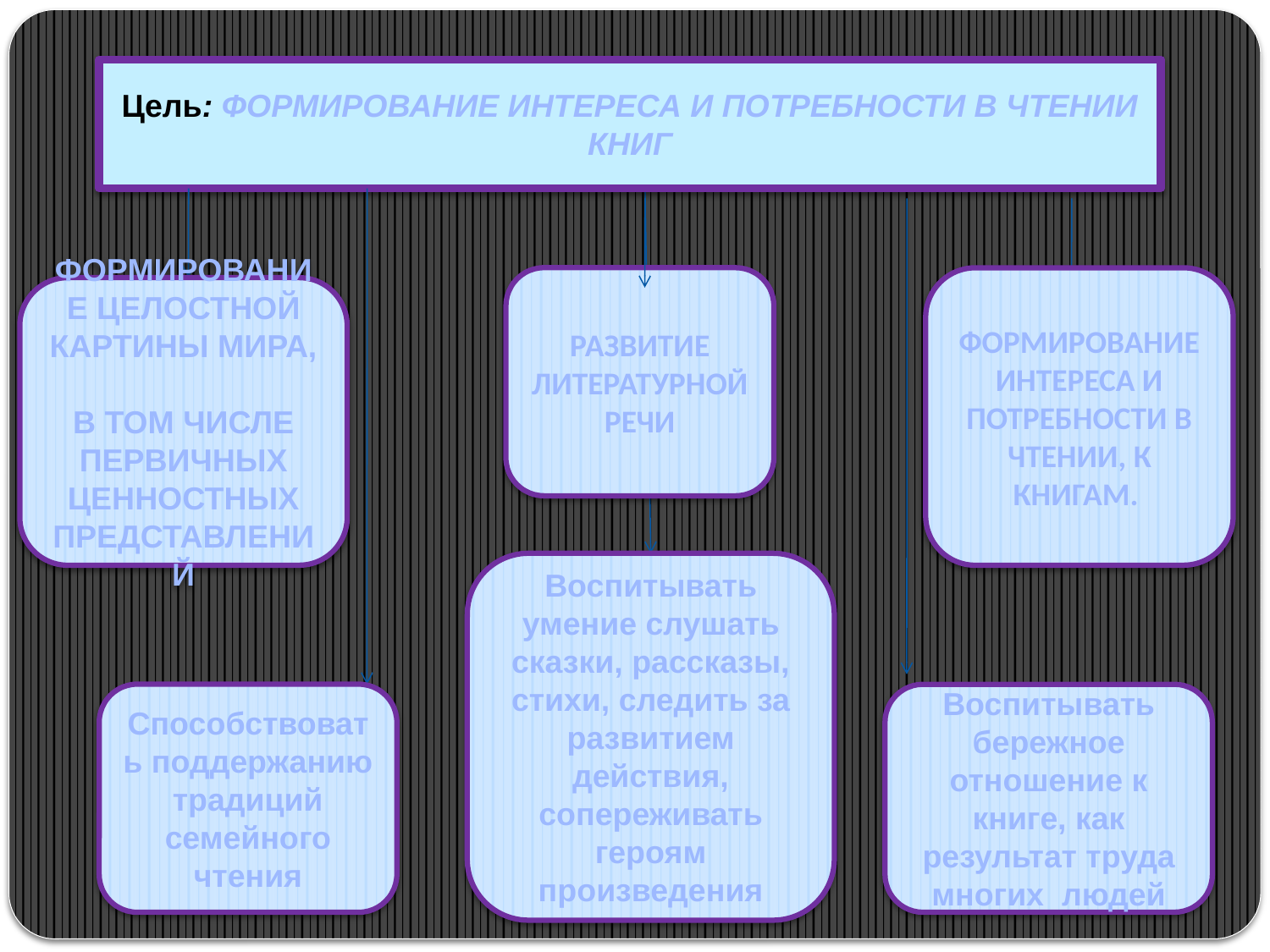

Цель: ФОРМИРОВАНИЕ ИНТЕРЕСА И ПОТРЕБНОСТИ В ЧТЕНИИ КНИГ
РАЗВИТИЕ ЛИТЕРАТУРНОЙ РЕЧИ
ФОРМИРОВАНИЕ ИНТЕРЕСА И ПОТРЕБНОСТИ В ЧТЕНИИ, К КНИГАМ.
ФОРМИРОВАНИЕ ЦЕЛОСТНОЙ КАРТИНЫ МИРА,
В ТОМ ЧИСЛЕ ПЕРВИЧНЫХ ЦЕННОСТНЫХ ПРЕДСТАВЛЕНИЙ
Воспитывать умение слушать сказки, рассказы, стихи, следить за развитием действия, сопереживать героям произведения
Способствовать поддержанию традиций семейного чтения
Воспитывать бережное отношение к книге, как результат труда многих  людей